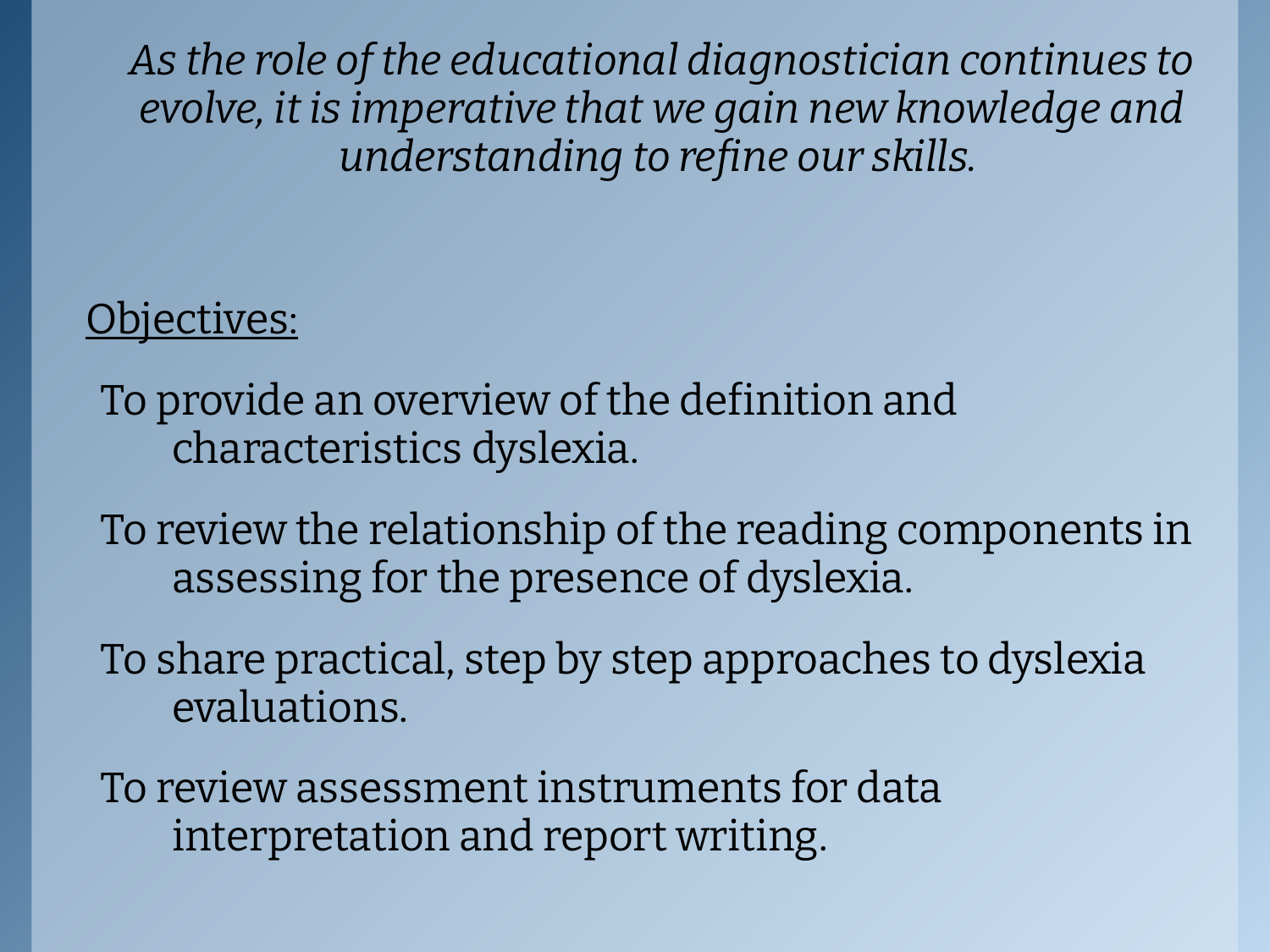

As the role of the educational diagnostician continues to evolve, it is imperative that we gain new knowledge and understanding to refine our skills.

Objectives:
To provide an overview of the definition and characteristics dyslexia.
To review the relationship of the reading components in assessing for the presence of dyslexia.
To share practical, step by step approaches to dyslexia evaluations.
To review assessment instruments for data interpretation and report writing.